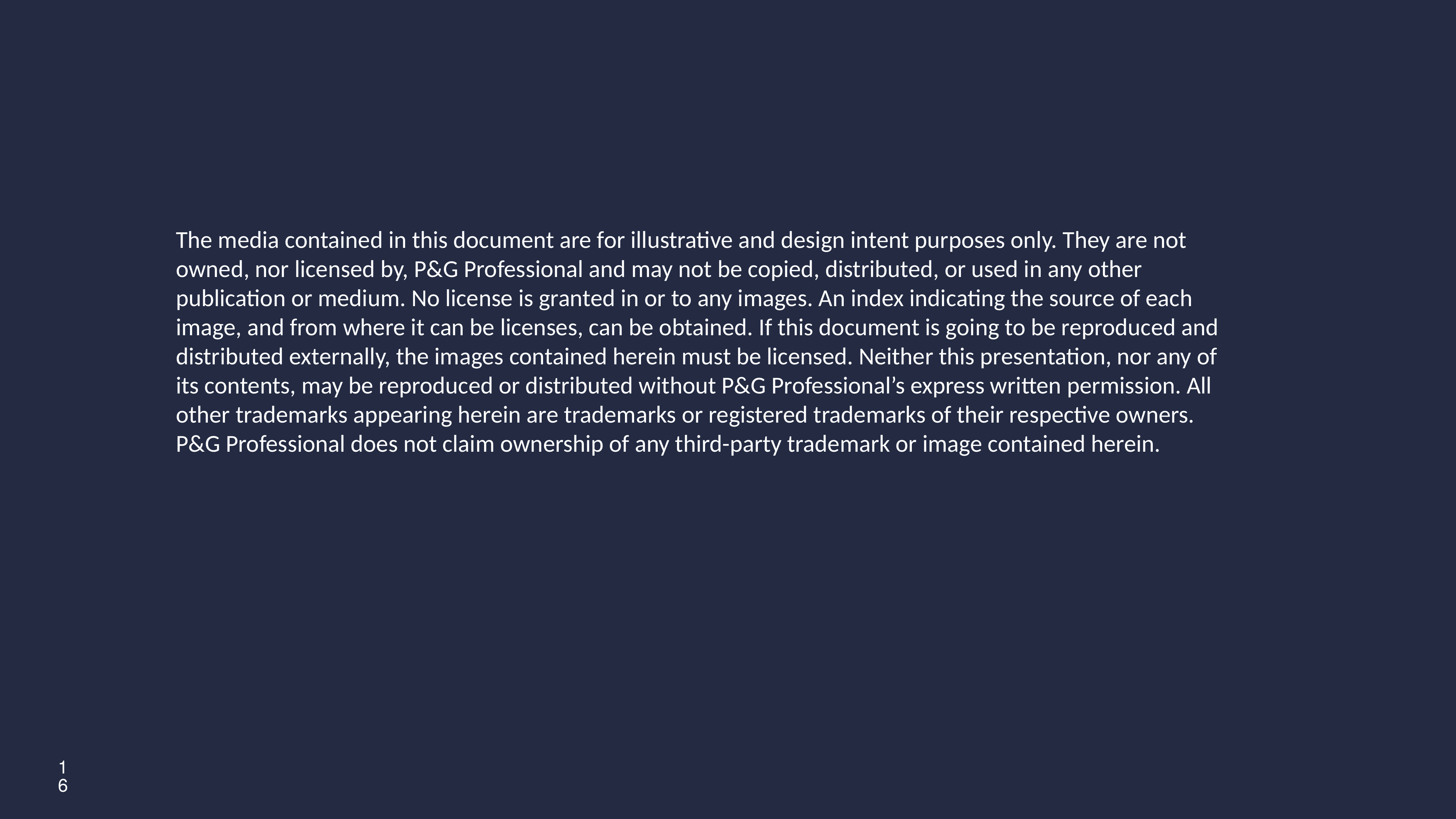

The media contained in this document are for illustrative and design intent purposes only. They are not owned, nor licensed by, P&G Professional and may not be copied, distributed, or used in any other publication or medium. No license is granted in or to any images. An index indicating the source of each image, and from where it can be licenses, can be obtained. If this document is going to be reproduced and distributed externally, the images contained herein must be licensed. Neither this presentation, nor any of its contents, may be reproduced or distributed without P&G Professional’s express written permission. All other trademarks appearing herein are trademarks or registered trademarks of their respective owners. P&G Professional does not claim ownership of any third-party trademark or image contained herein.

16